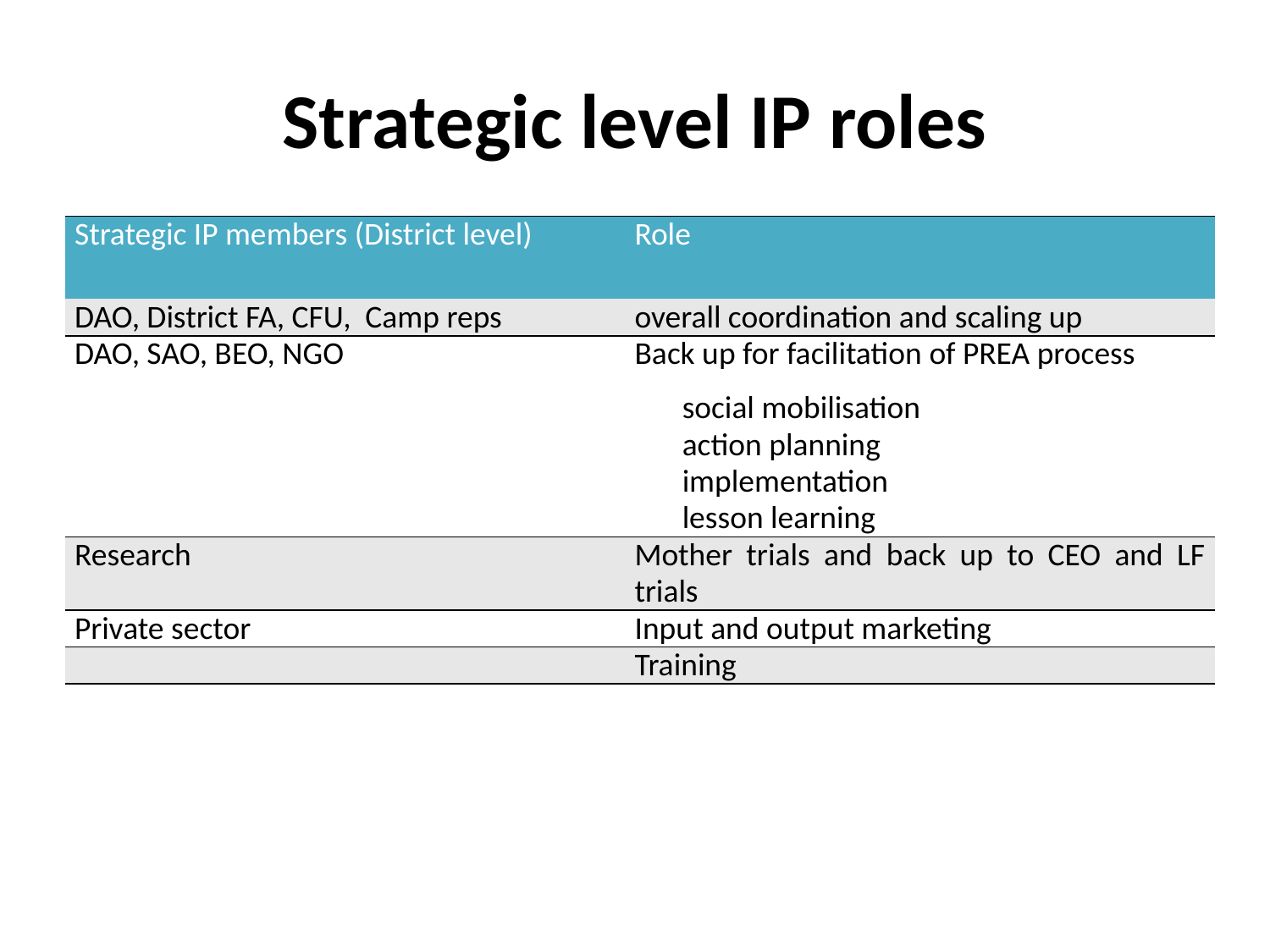

# Strategic level IP roles
| Strategic IP members (District level) | Role |
| --- | --- |
| DAO, District FA, CFU, Camp reps | overall coordination and scaling up |
| DAO, SAO, BEO, NGO | Back up for facilitation of PREA process social mobilisation action planning implementation lesson learning |
| Research | Mother trials and back up to CEO and LF trials |
| Private sector | Input and output marketing |
|  | Training |